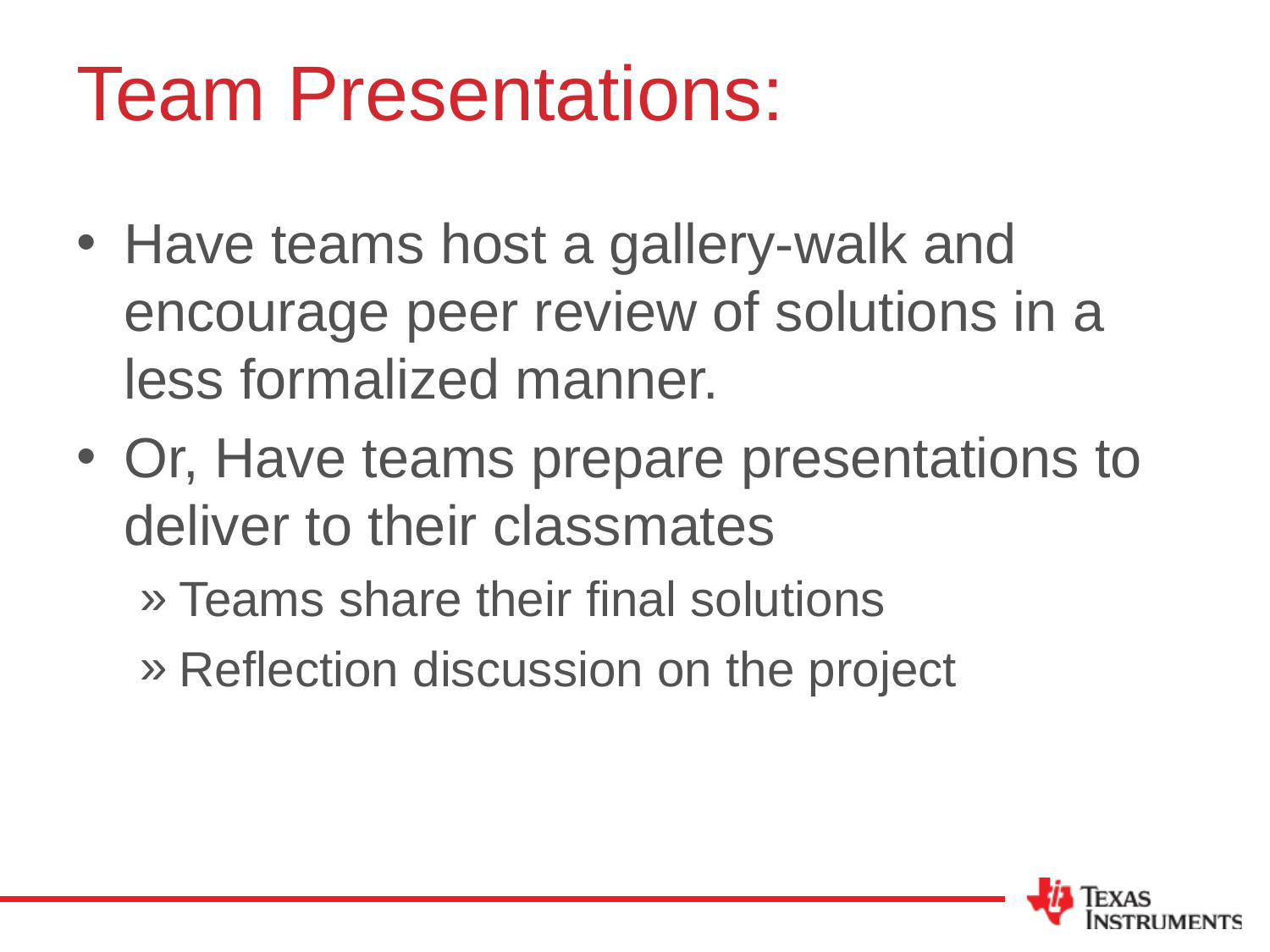

# Team Presentations:
Have teams host a gallery-walk and encourage peer review of solutions in a less formalized manner.
Or, Have teams prepare presentations to deliver to their classmates
Teams share their final solutions
Reflection discussion on the project